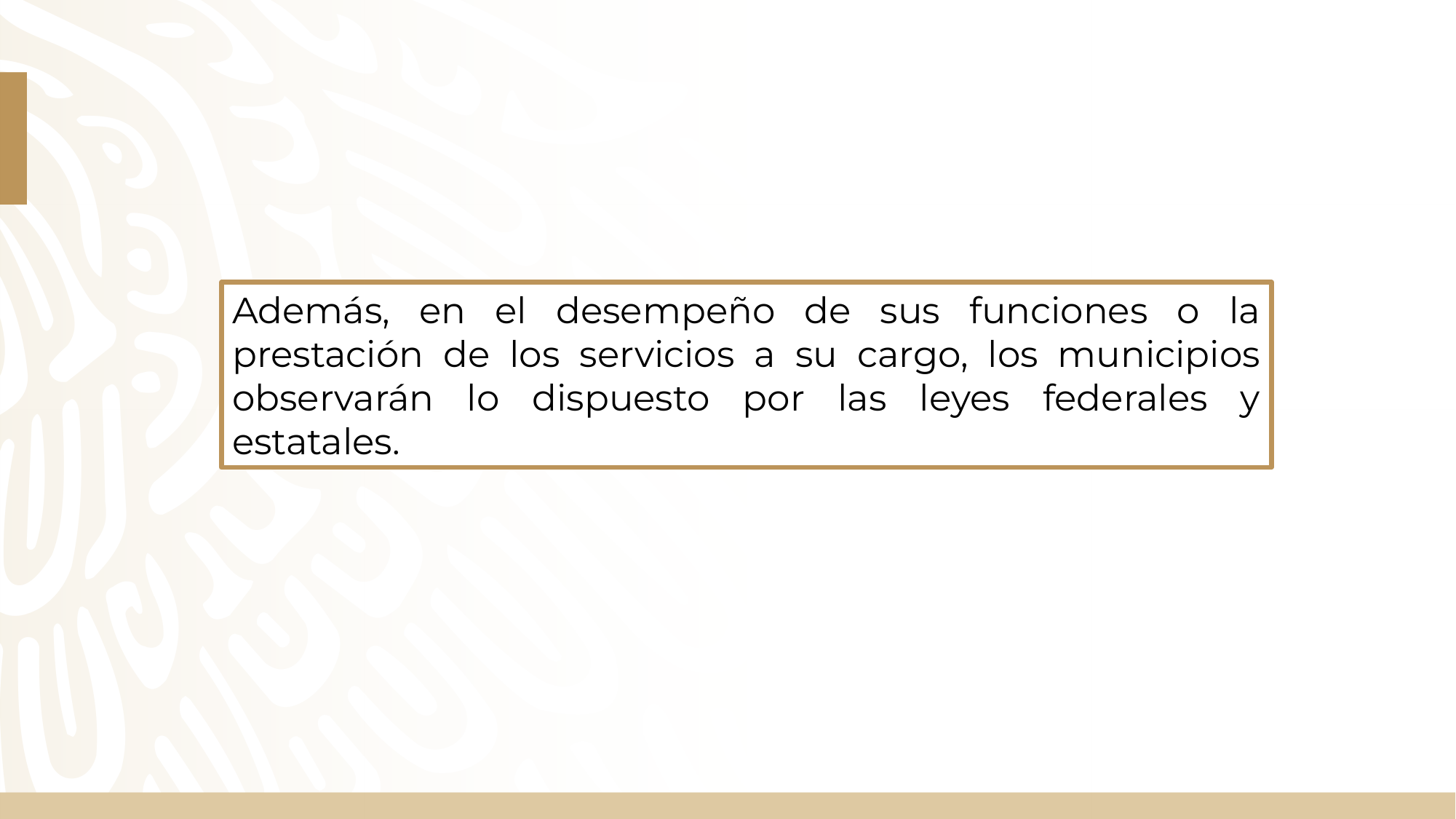

Además, en el desempeño de sus funciones o la prestación de los servicios a su cargo, los municipios observarán lo dispuesto por las leyes federales y estatales.